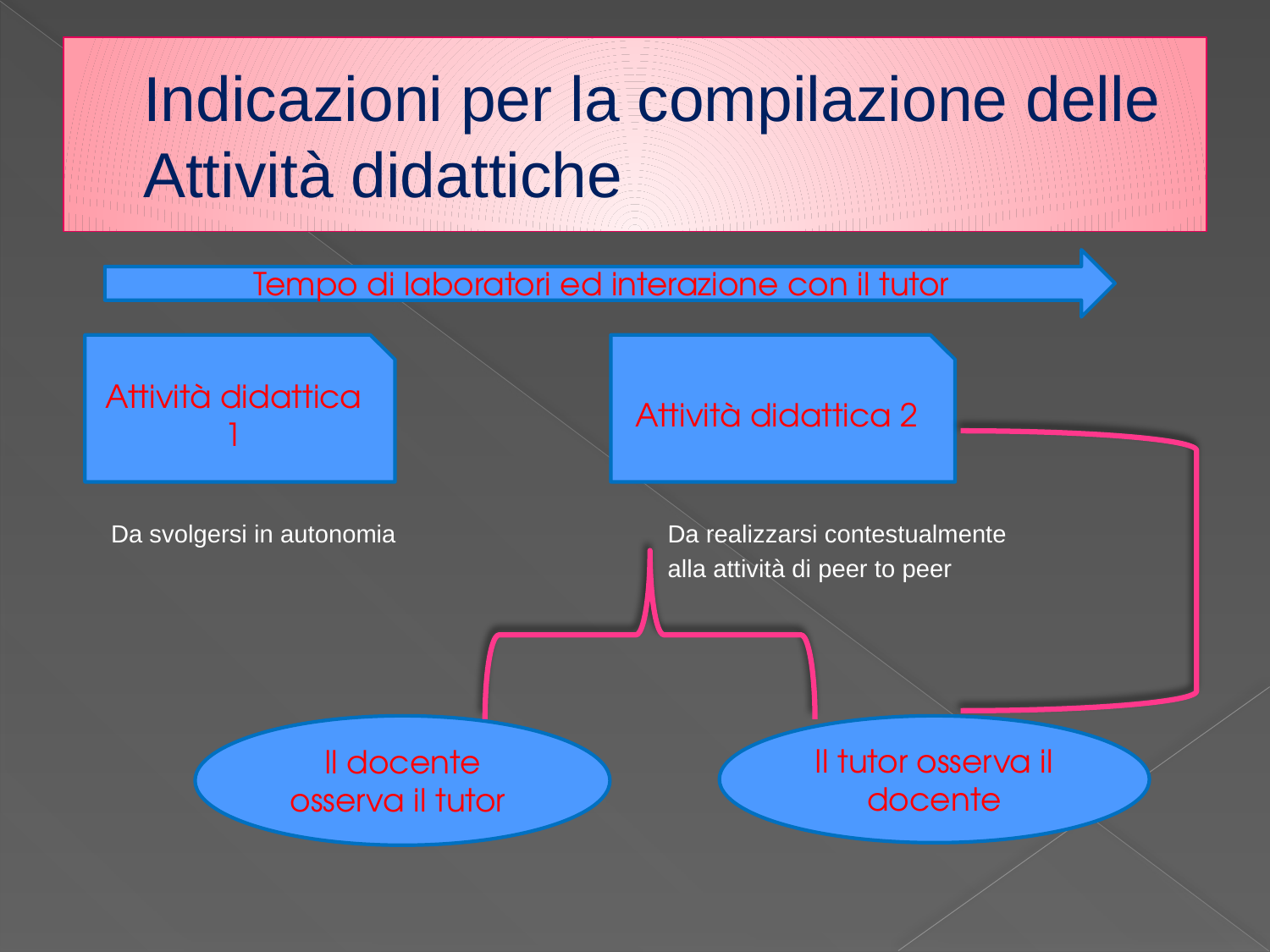

# Indicazioni per la compilazione delle Attività didattiche
Tempo di laboratori ed interazione con il tutor

     Da svolgersi in autonomia                                       Da realizzarsi contestualmente
				            alla attività di peer to peer
Attività didattica 1
Attività didattica 2

Il docente osserva il tutor
Il tutor osserva il docente